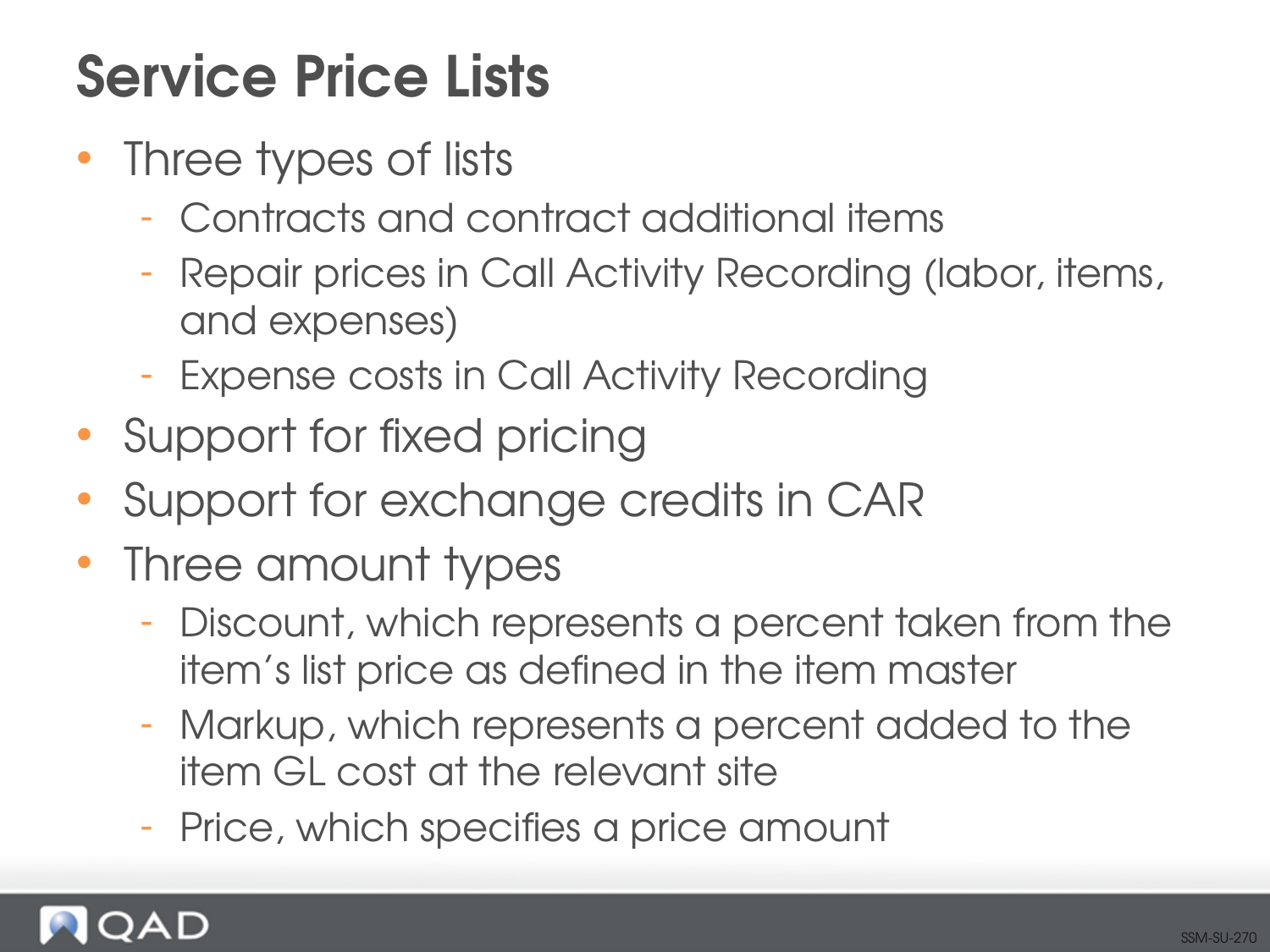

# Service Price Lists
Three types of lists
Contracts and contract additional items
Repair prices in Call Activity Recording (labor, items,
and expenses)
Expense costs in Call Activity Recording
Support for fixed pricing
Support for exchange credits in CAR
Three amount types
Discount, which represents a percent taken from the
item’s list price as defined in the item master
Markup, which represents a percent added to the
item GL cost at the relevant site
Price, which specifies a price amount
SSM-SU-270